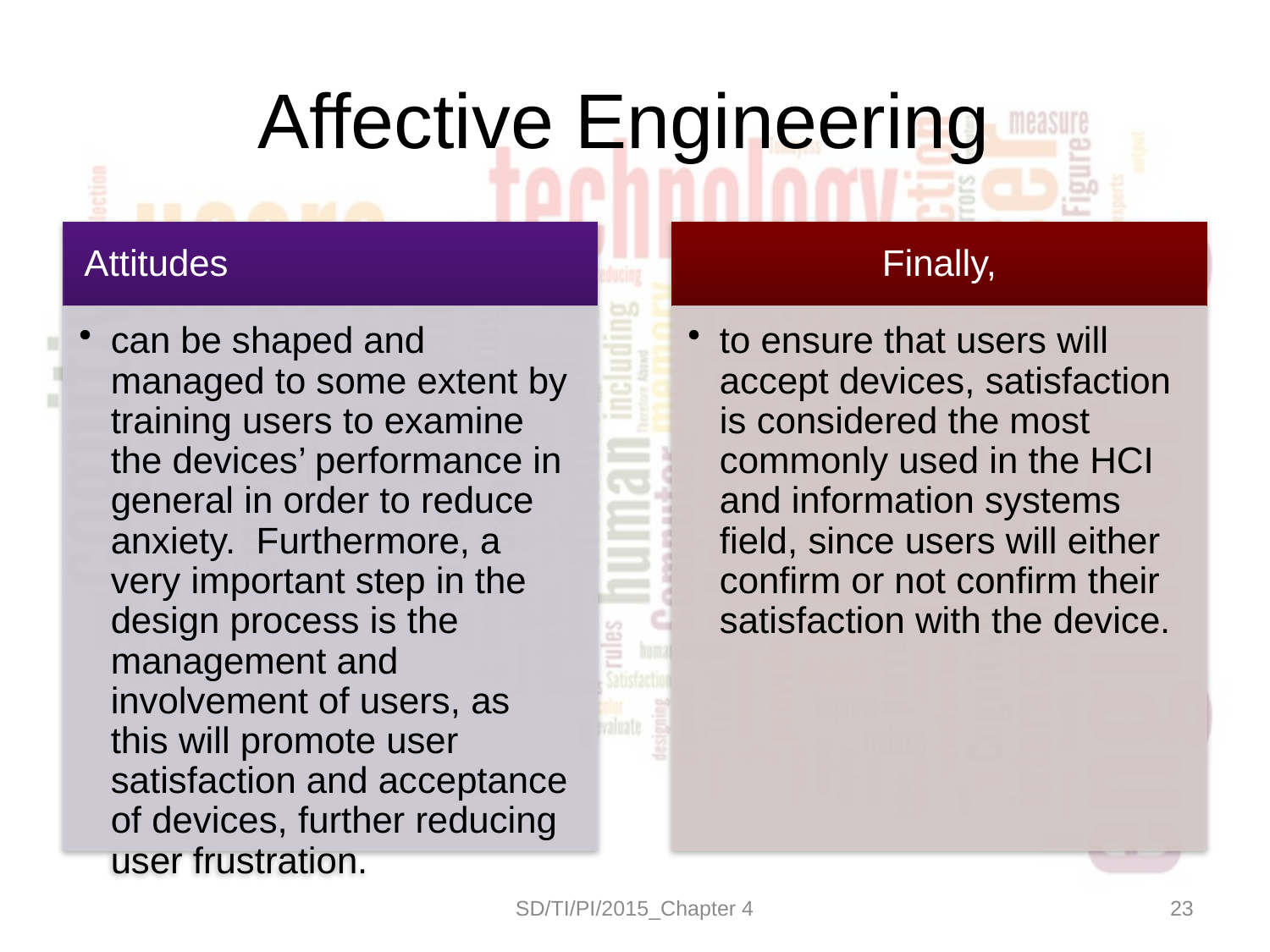

# Affective Engineering
Attitudes
can be shaped and managed to some extent by training users to examine the devices’ performance in general in order to reduce anxiety.  Furthermore, a very important step in the design process is the management and involvement of users, as this will promote user satisfaction and acceptance of devices, further reducing user frustration.
Finally,
to ensure that users will accept devices, satisfaction is considered the most commonly used in the HCI and information systems field, since users will either confirm or not confirm their satisfaction with the device.
SD/TI/PI/2015_Chapter 4
23